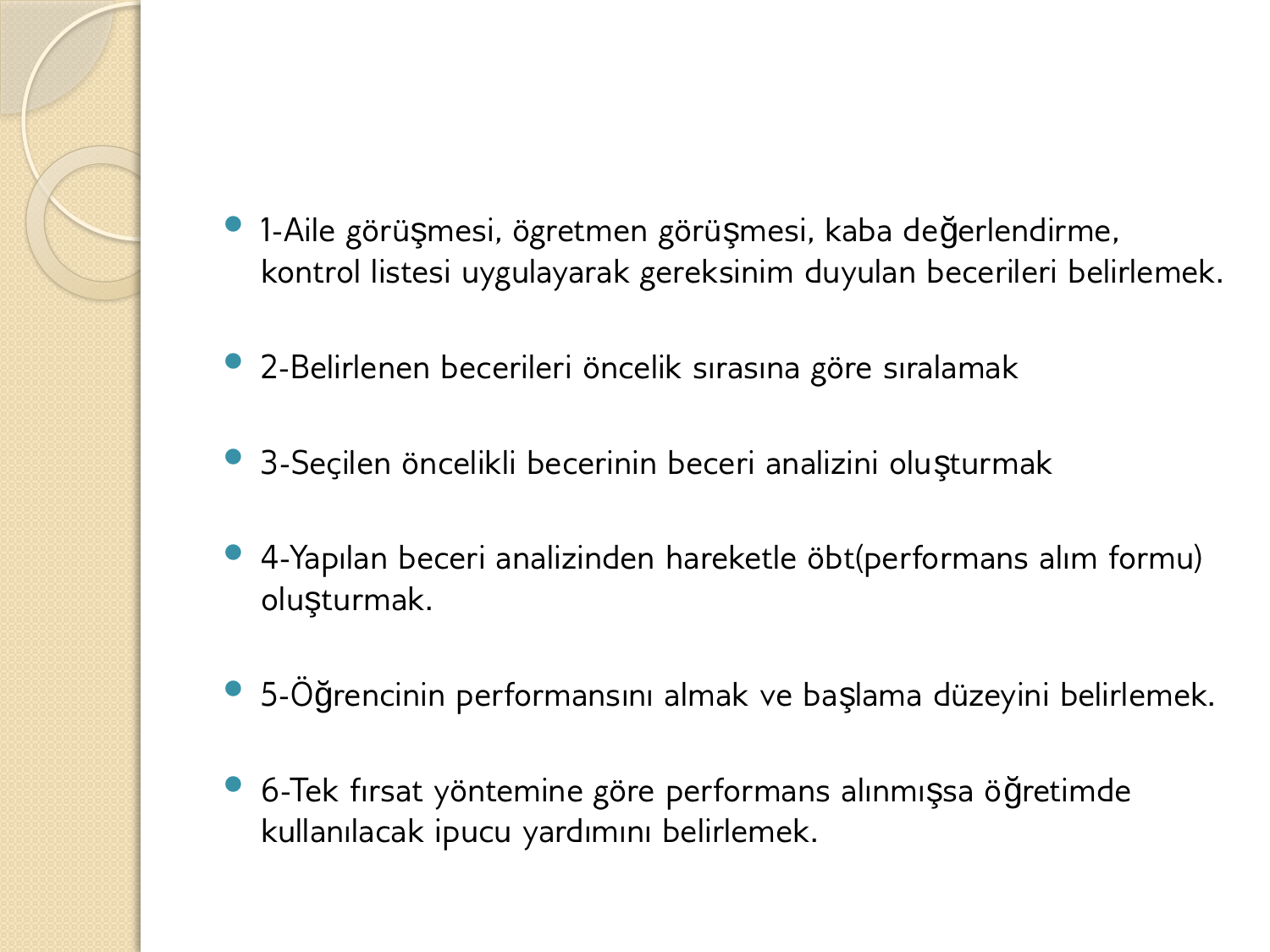

#
1-Aile görüşmesi, ögretmen görüşmesi, kaba değerlendirme, kontrol listesi uygulayarak gereksinim duyulan becerileri belirlemek.

2-Belirlenen becerileri öncelik sırasına göre sıralamak

3-Seçilen öncelikli becerinin beceri analizini oluşturmak

4-Yapılan beceri analizinden hareketle öbt(performans alım formu) oluşturmak.

5-Öğrencinin performansını almak ve başlama düzeyini belirlemek.

6-Tek fırsat yöntemine göre performans alınmışsa öğretimde kullanılacak ipucu yardımını belirlemek.